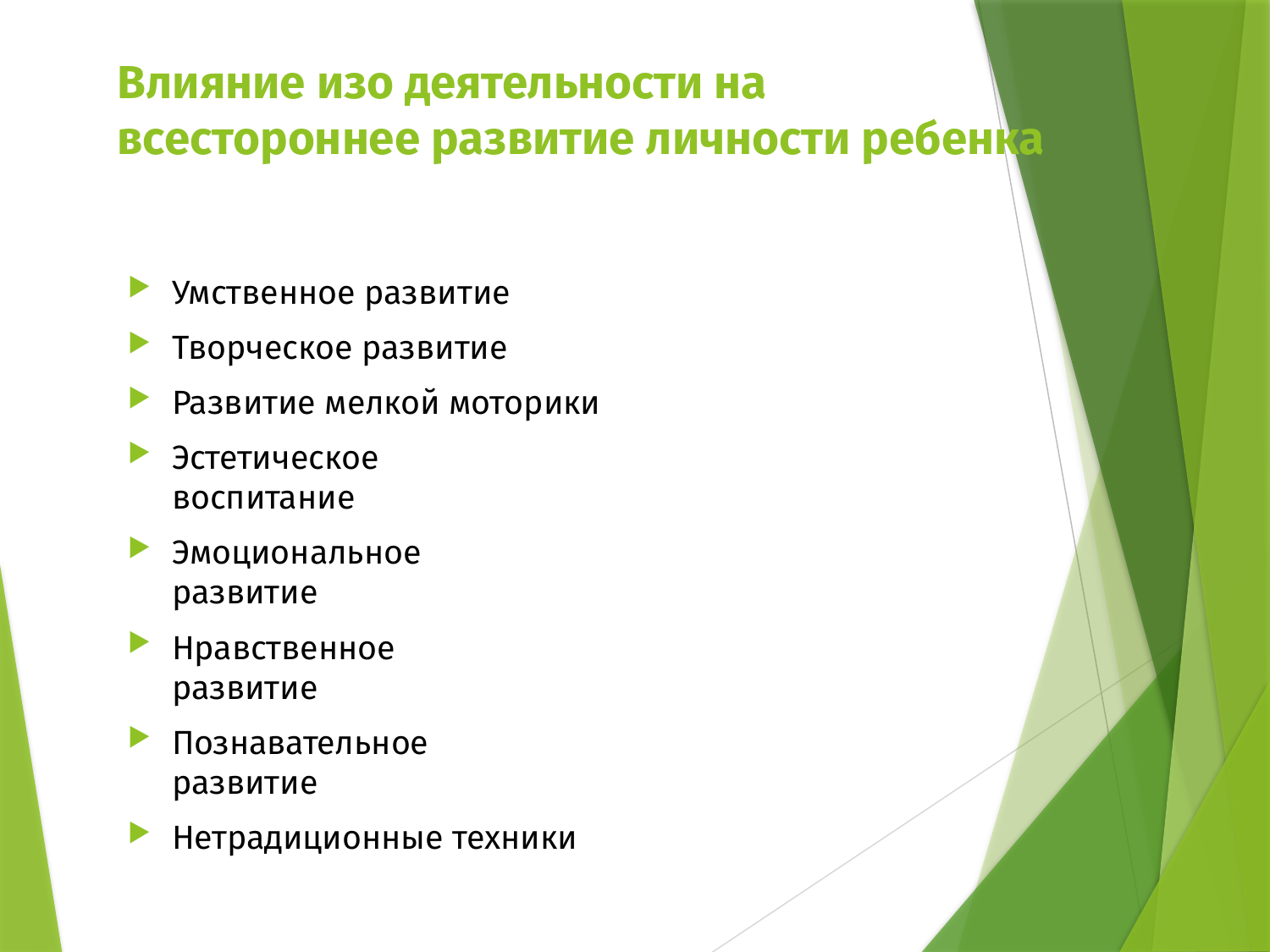

# Влияние изо деятельности на всестороннее развитие личности ребенка
Умственное развитие
Творческое развитие
Развитие мелкой моторики
Эстетическое
воспитание
Эмоциональное
развитие
Нравственное
развитие
Познавательное
развитие
Нетрадиционные техники